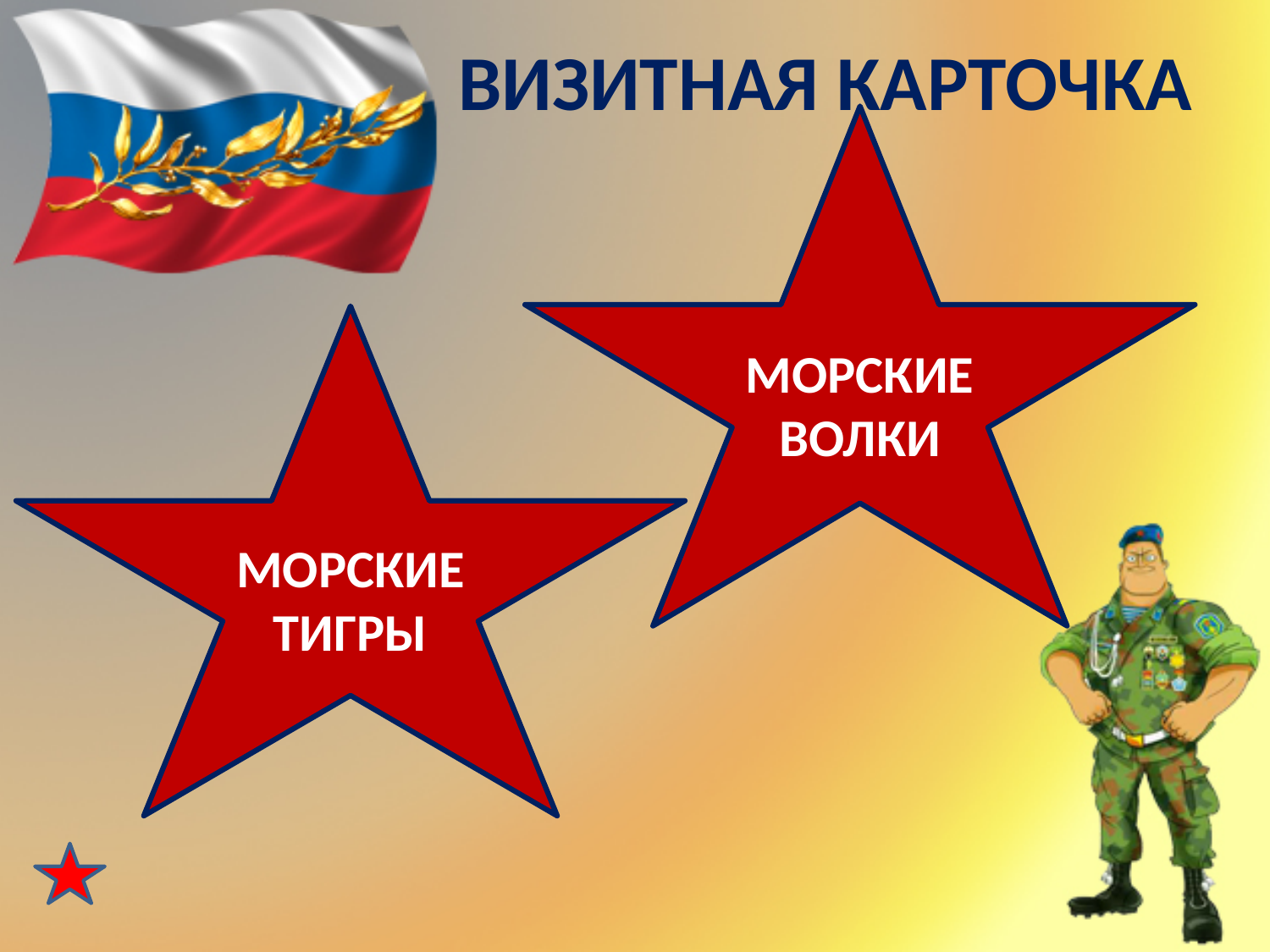

# ВИЗИТНАЯ КАРТОЧКА
МОРСКИЕ ВОЛКИ
МОРСКИЕ ТИГРЫ